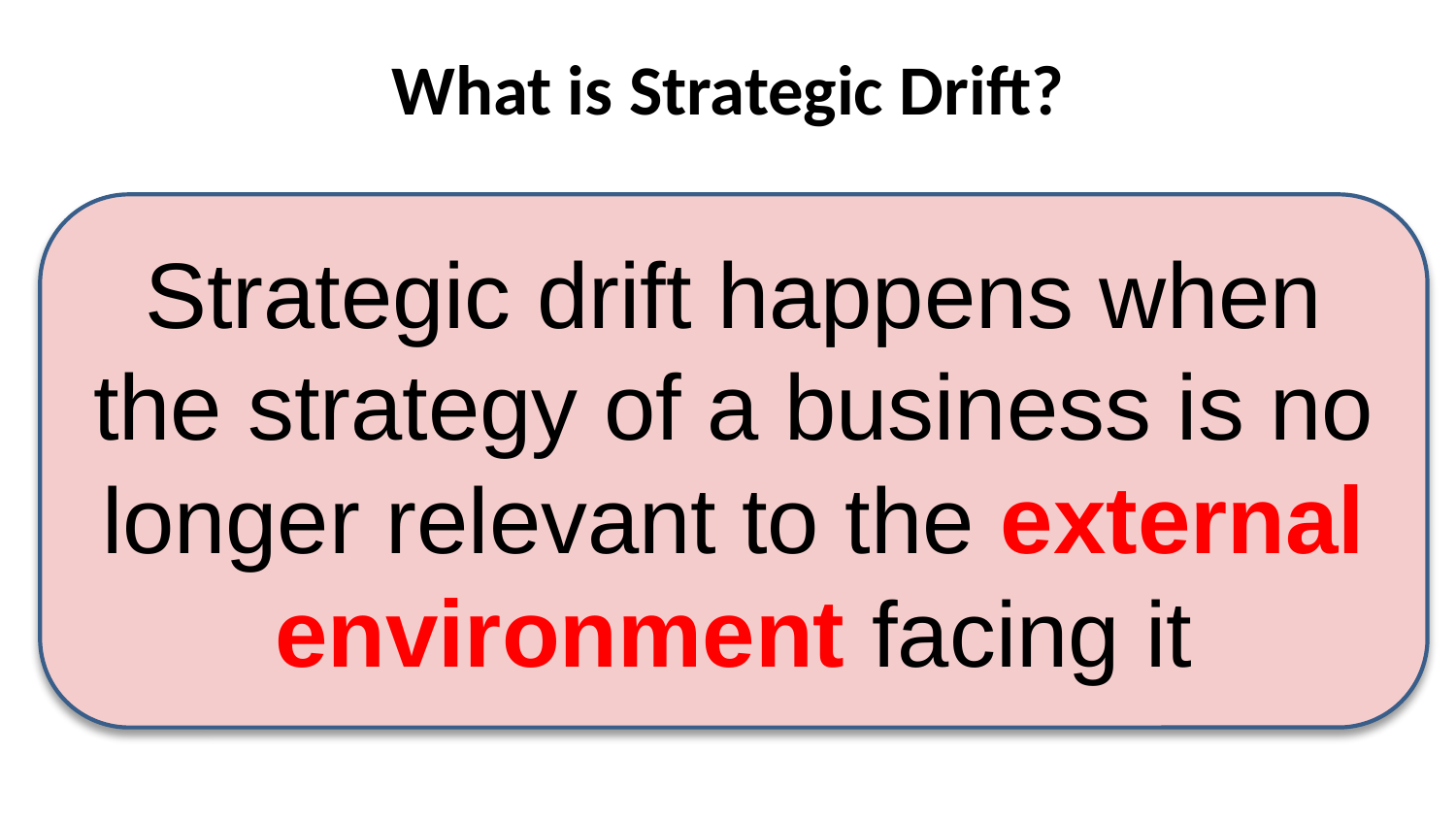

# What is Strategic Drift?
Strategic drift happens when the strategy of a business is no longer relevant to the external environment facing it